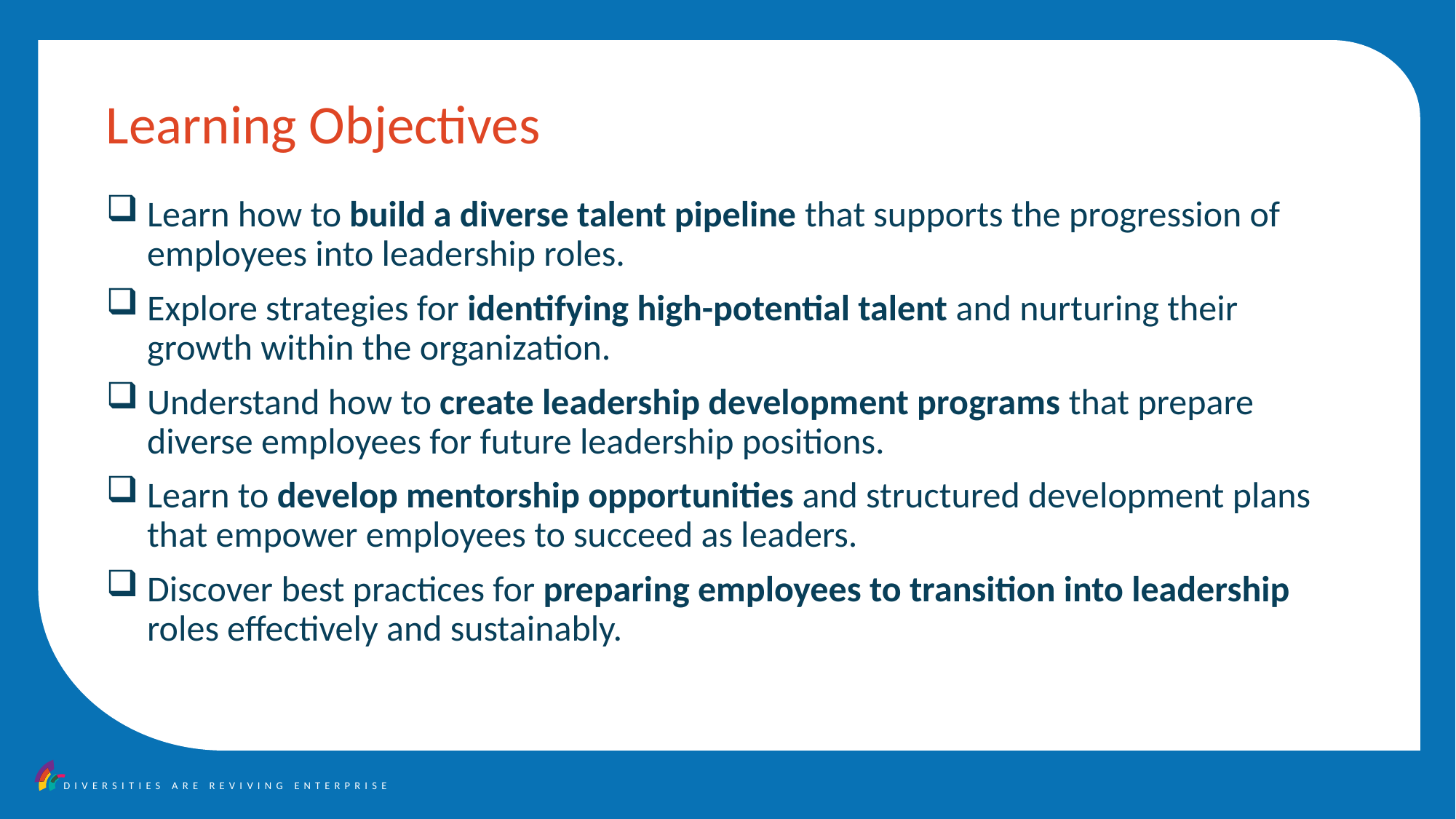

Learning Objectives
Learn how to build a diverse talent pipeline that supports the progression of employees into leadership roles.
Explore strategies for identifying high-potential talent and nurturing their growth within the organization.
Understand how to create leadership development programs that prepare diverse employees for future leadership positions.
Learn to develop mentorship opportunities and structured development plans that empower employees to succeed as leaders.
Discover best practices for preparing employees to transition into leadership roles effectively and sustainably.